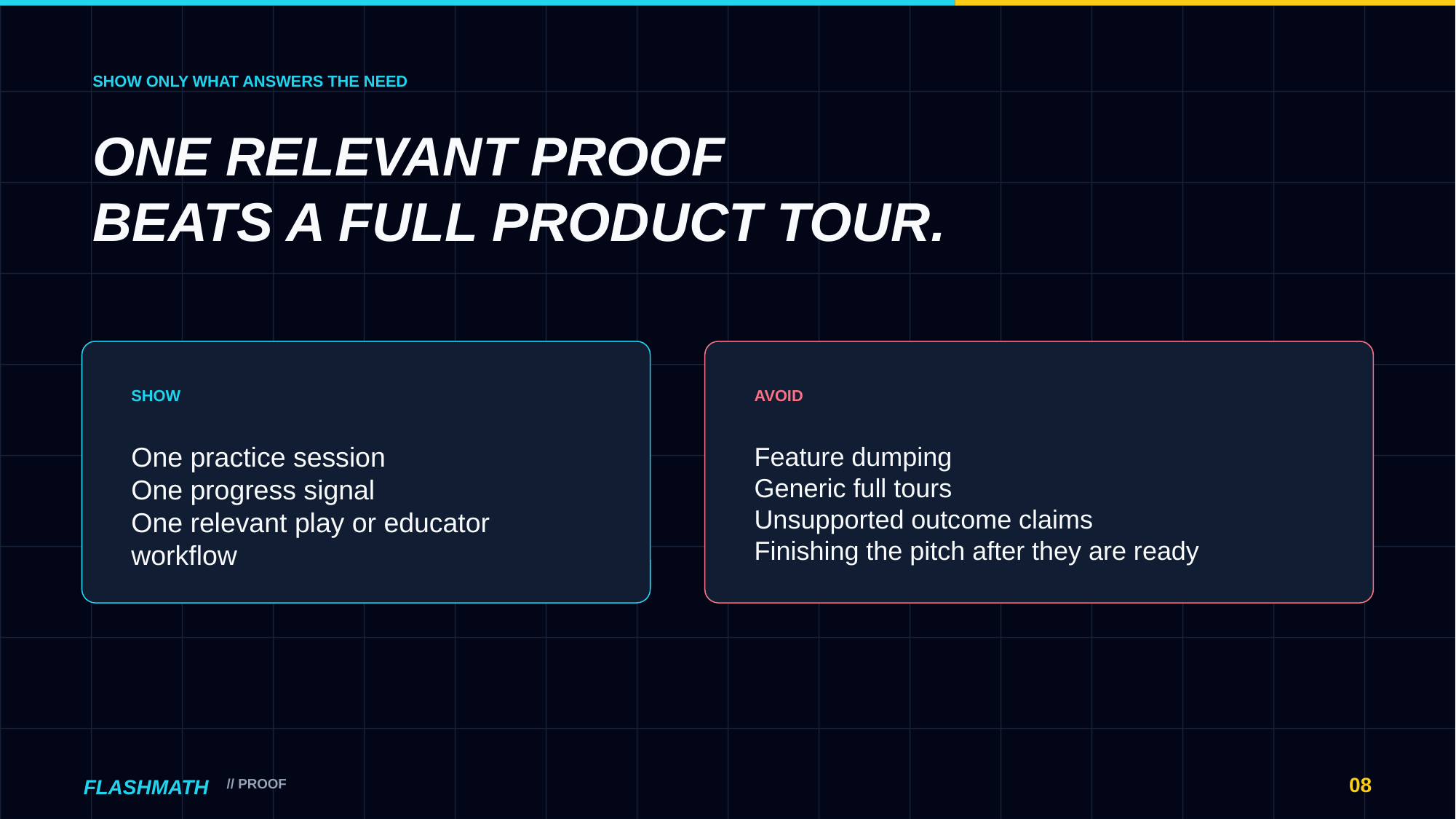

SHOW ONLY WHAT ANSWERS THE NEED

ONE RELEVANT PROOF
BEATS A FULL PRODUCT TOUR.

SHOW
AVOID
One practice session
One progress signal
One relevant play or educator workflow
Feature dumping
Generic full tours
Unsupported outcome claims
Finishing the pitch after they are ready

08
FLASHMATH
// PROOF